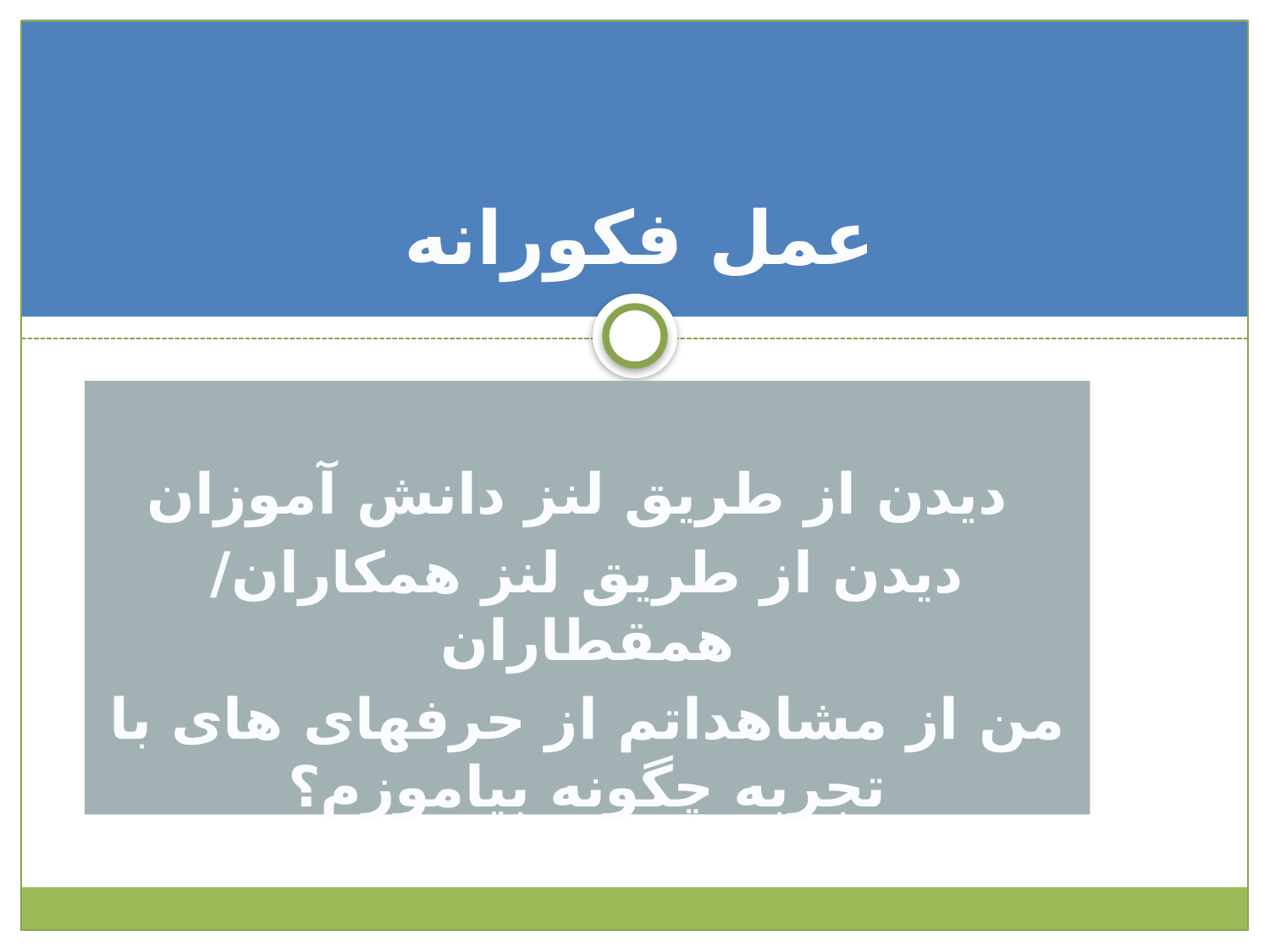

# عمل فکورانه

دیدن از طریق لنز دانش آموزان
دیدن از طریق لنز همکاران/ همقطاران
من از مشاهداتم از حرفه‏ای های با تجربه چگونه بیاموزم؟